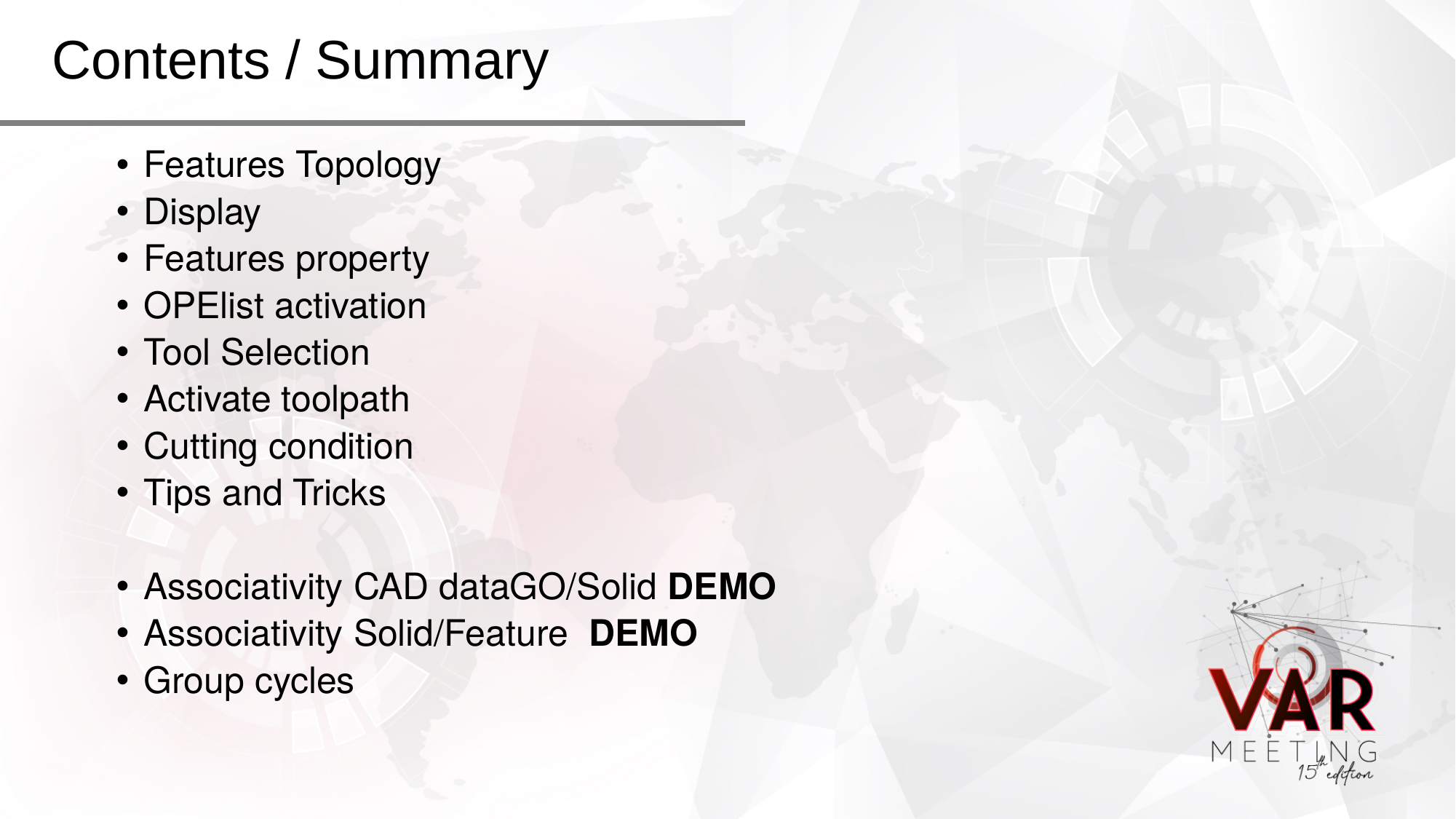

# Contents / Summary
Features Topology
Display
Features property
OPElist activation
Tool Selection
Activate toolpath
Cutting condition
Tips and Tricks

Associativity CAD dataGO/Solid DEMO
Associativity Solid/Feature  DEMO
Group cycles